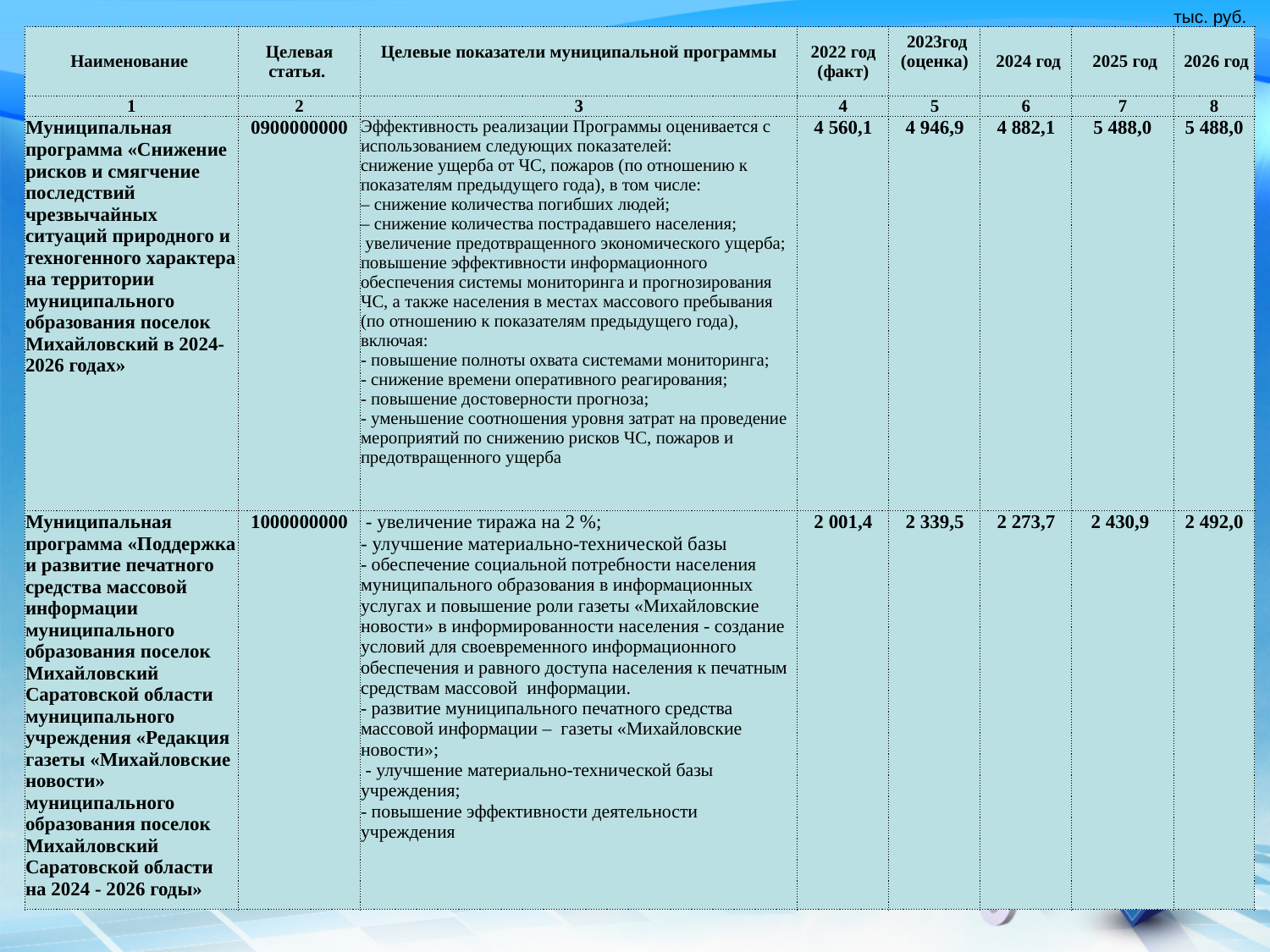

|  |  |  |  |  |  |  | тыс. руб. |
| --- | --- | --- | --- | --- | --- | --- | --- |
| Наименование | Целевая статья. | Целевые показатели муниципальной программы | 2022 год (факт) | 2023год (оценка) | 2024 год | 2025 год | 2026 год |
| 1 | 2 | 3 | 4 | 5 | 6 | 7 | 8 |
| Муниципальная программа «Снижение рисков и смягчение последствий чрезвычайных ситуаций природного и техногенного характера на территории муниципального образования поселок Михайловский в 2024-2026 годах» | 0900000000 | Эффективность реализации Программы оценивается с использованием следующих показателей: снижение ущерба от ЧС, пожаров (по отношению к показателям предыдущего года), в том числе: – снижение количества погибших людей; – снижение количества пострадавшего населения; увеличение предотвращенного экономического ущерба; повышение эффективности информационного обеспечения системы мониторинга и прогнозирования ЧС, а также населения в местах массового пребывания (по отношению к показателям предыдущего года), включая: - повышение полноты охвата системами мониторинга; - снижение времени оперативного реагирования; - повышение достоверности прогноза; - уменьшение соотношения уровня затрат на проведение мероприятий по снижению рисков ЧС, пожаров и предотвращенного ущерба | 4 560,1 | 4 946,9 | 4 882,1 | 5 488,0 | 5 488,0 |
| Муниципальная программа «Поддержка и развитие печатного средства массовой информации муниципального образования поселок Михайловский Саратовской области муниципального учреждения «Редакция газеты «Михайловские новости» муниципального образования поселок Михайловский Саратовской области на 2024 - 2026 годы» | 1000000000 | - увеличение тиража на 2 %; - улучшение материально-технической базы - обеспечение социальной потребности населения муниципального образования в информационных услугах и повышение роли газеты «Михайловские новости» в информированности населения - создание условий для своевременного информационного обеспечения и равного доступа населения к печатным средствам массовой информации. - развитие муниципального печатного средства массовой информации – газеты «Михайловские новости»; - улучшение материально-технической базы учреждения; - повышение эффективности деятельности учреждения | 2 001,4 | 2 339,5 | 2 273,7 | 2 430,9 | 2 492,0 |